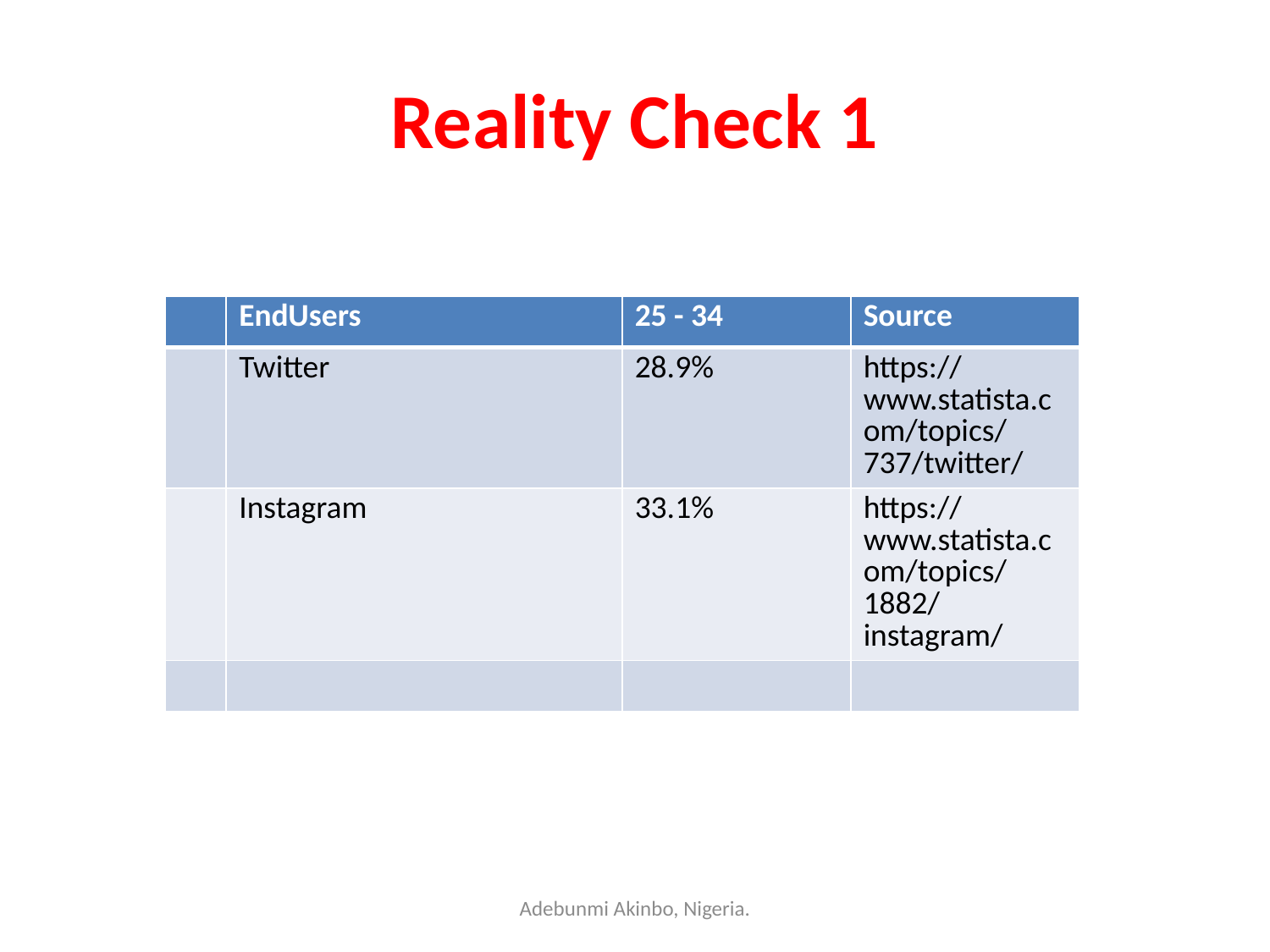

# Reality Check 1
|  | EndUsers | 25 - 34 | Source |
| --- | --- | --- | --- |
|  | Twitter | 28.9% | https://www.statista.com/topics/737/twitter/ |
|  | Instagram | 33.1% | https://www.statista.com/topics/1882/instagram/ |
|  |  |  |  |
Adebunmi Akinbo, Nigeria.